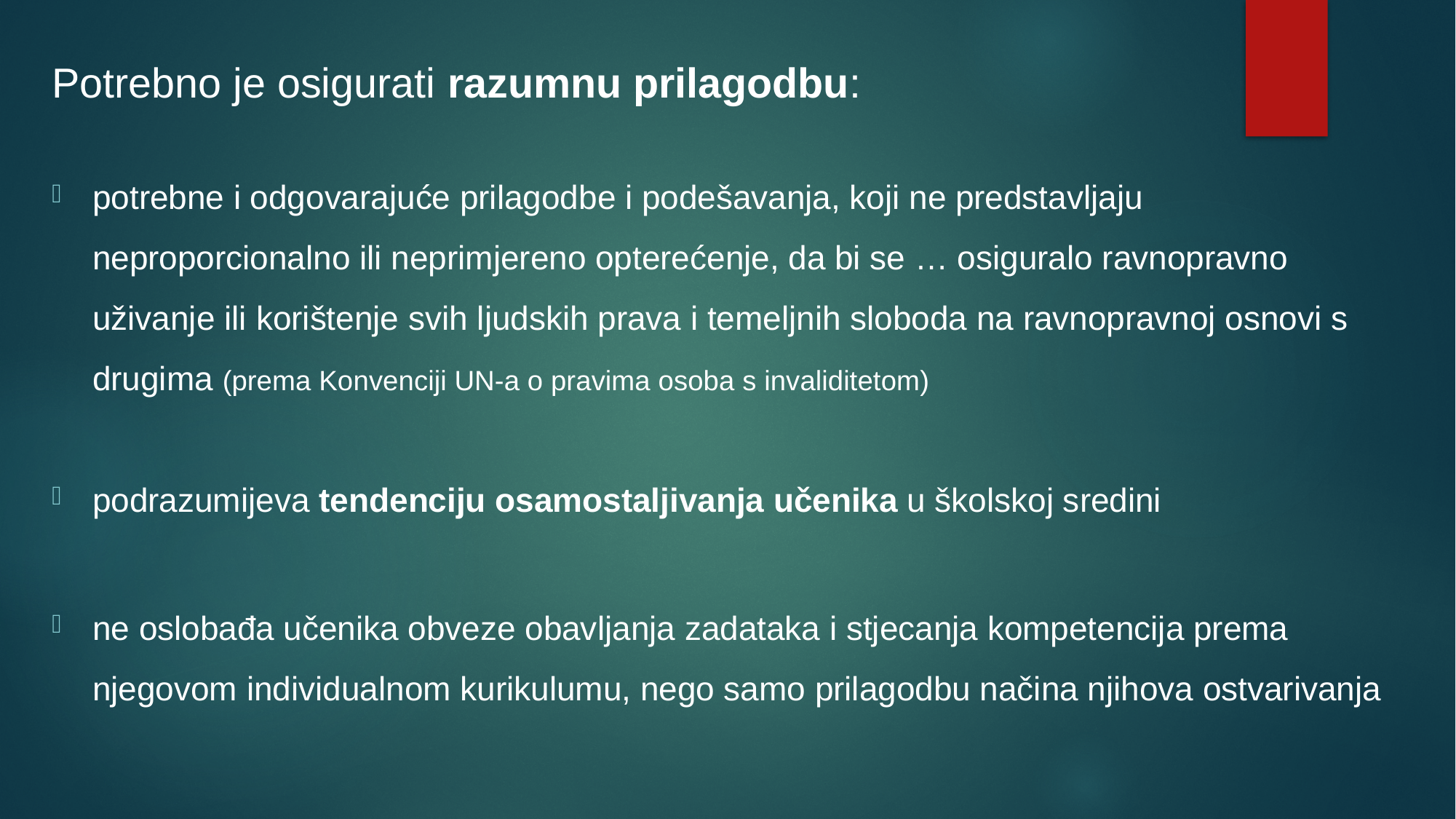

Potrebno je osigurati razumnu prilagodbu:

potrebne i odgovarajuće prilagodbe i podešavanja, koji ne predstavljaju neproporcionalno ili neprimjereno opterećenje, da bi se … osiguralo ravnopravno uživanje ili korištenje svih ljudskih prava i temeljnih sloboda na ravnopravnoj osnovi s drugima (prema Konvenciji UN-a o pravima osoba s invaliditetom)

podrazumijeva tendenciju osamostaljivanja učenika u školskoj sredini

ne oslobađa učenika obveze obavljanja zadataka i stjecanja kompetencija prema njegovom individualnom kurikulumu, nego samo prilagodbu načina njihova ostvarivanja